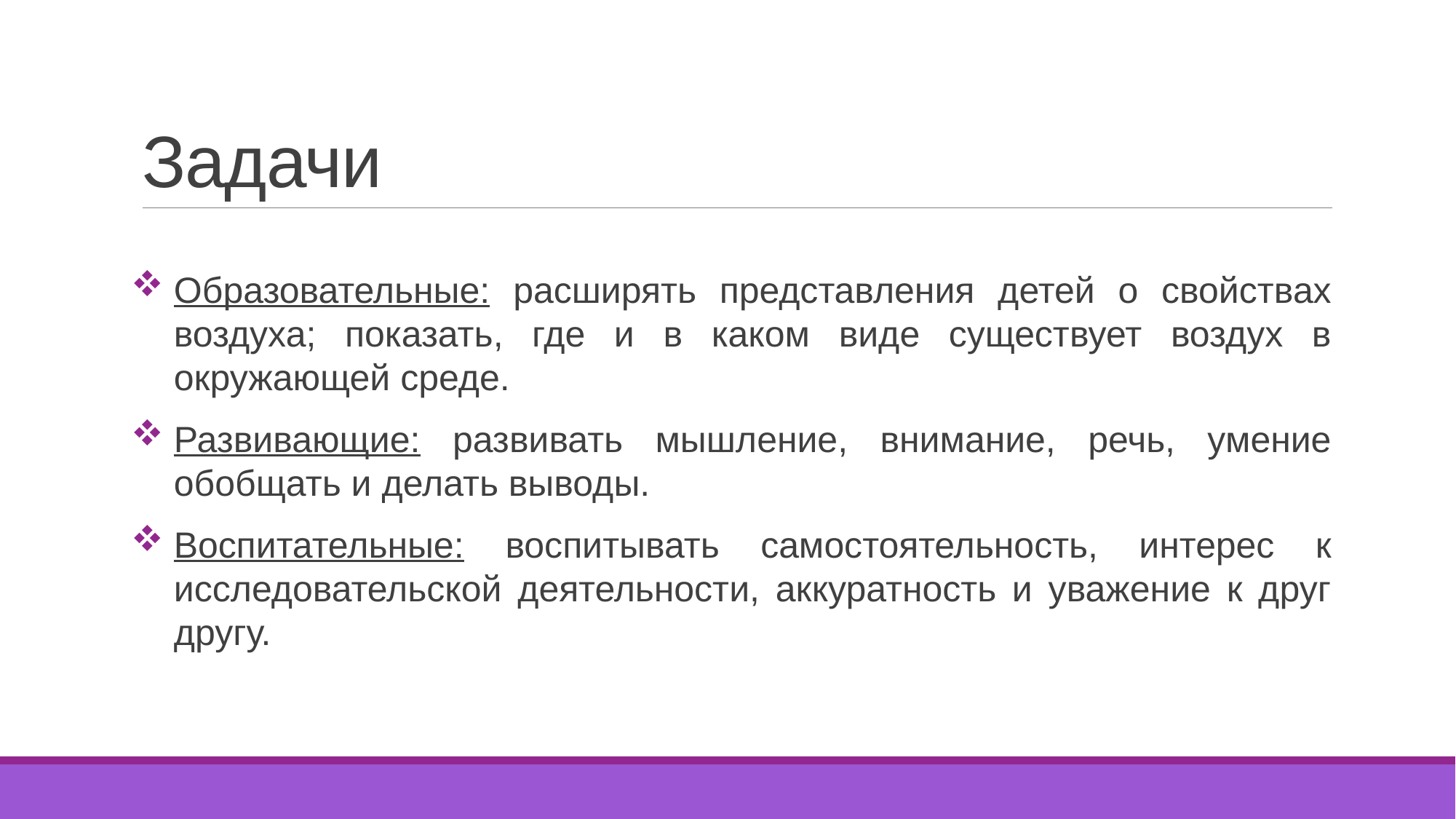

# Задачи
Образовательные: расширять представления детей о свойствах воздуха; показать, где и в каком виде существует воздух в окружающей среде.
Развивающие: развивать мышление, внимание, речь, умение обобщать и делать выводы.
Воспитательные: воспитывать самостоятельность, интерес к исследовательской деятельности, аккуратность и уважение к друг другу.